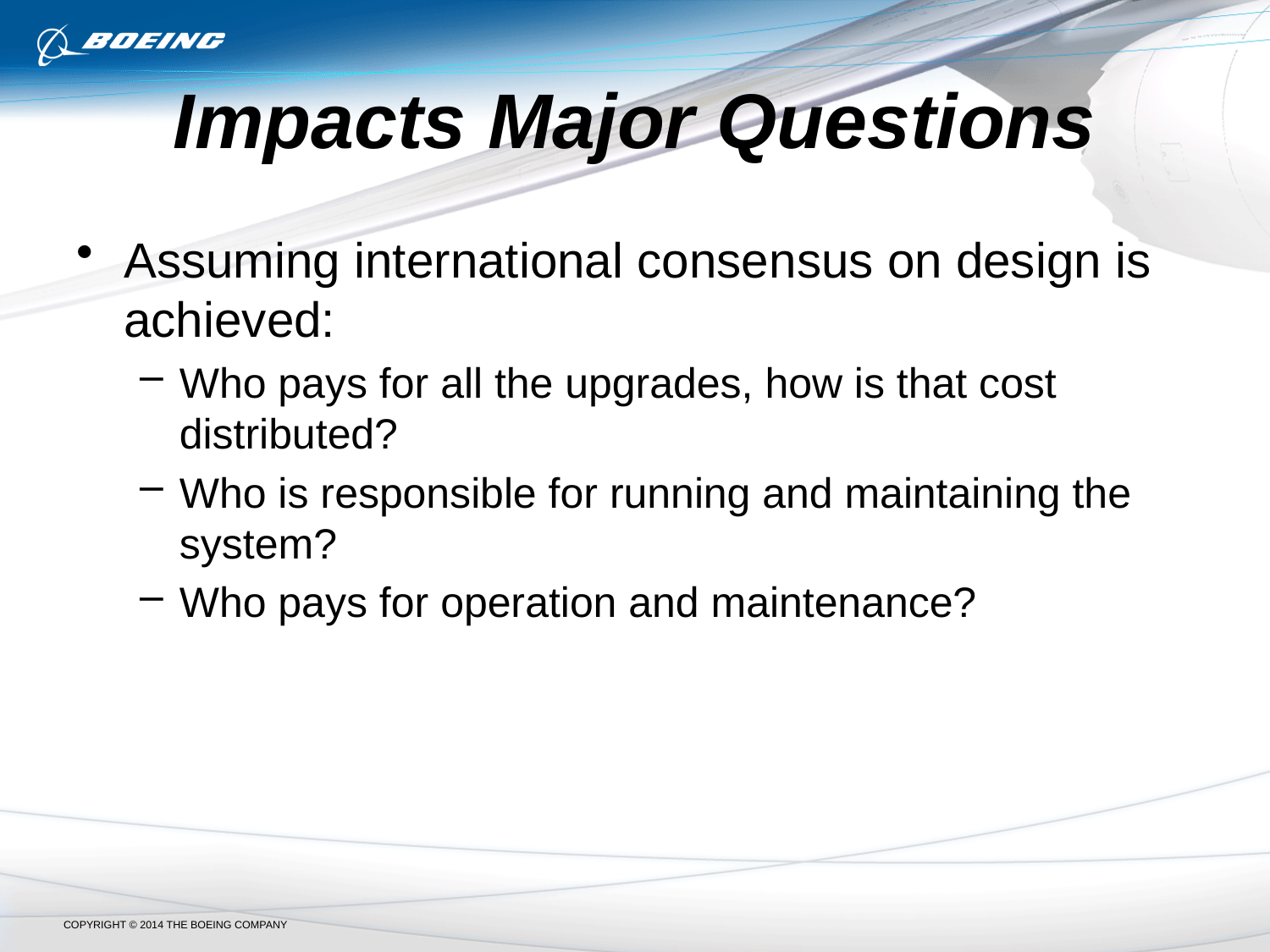

# Impacts Major Questions
Assuming international consensus on design is achieved:
Who pays for all the upgrades, how is that cost distributed?
Who is responsible for running and maintaining the system?
Who pays for operation and maintenance?